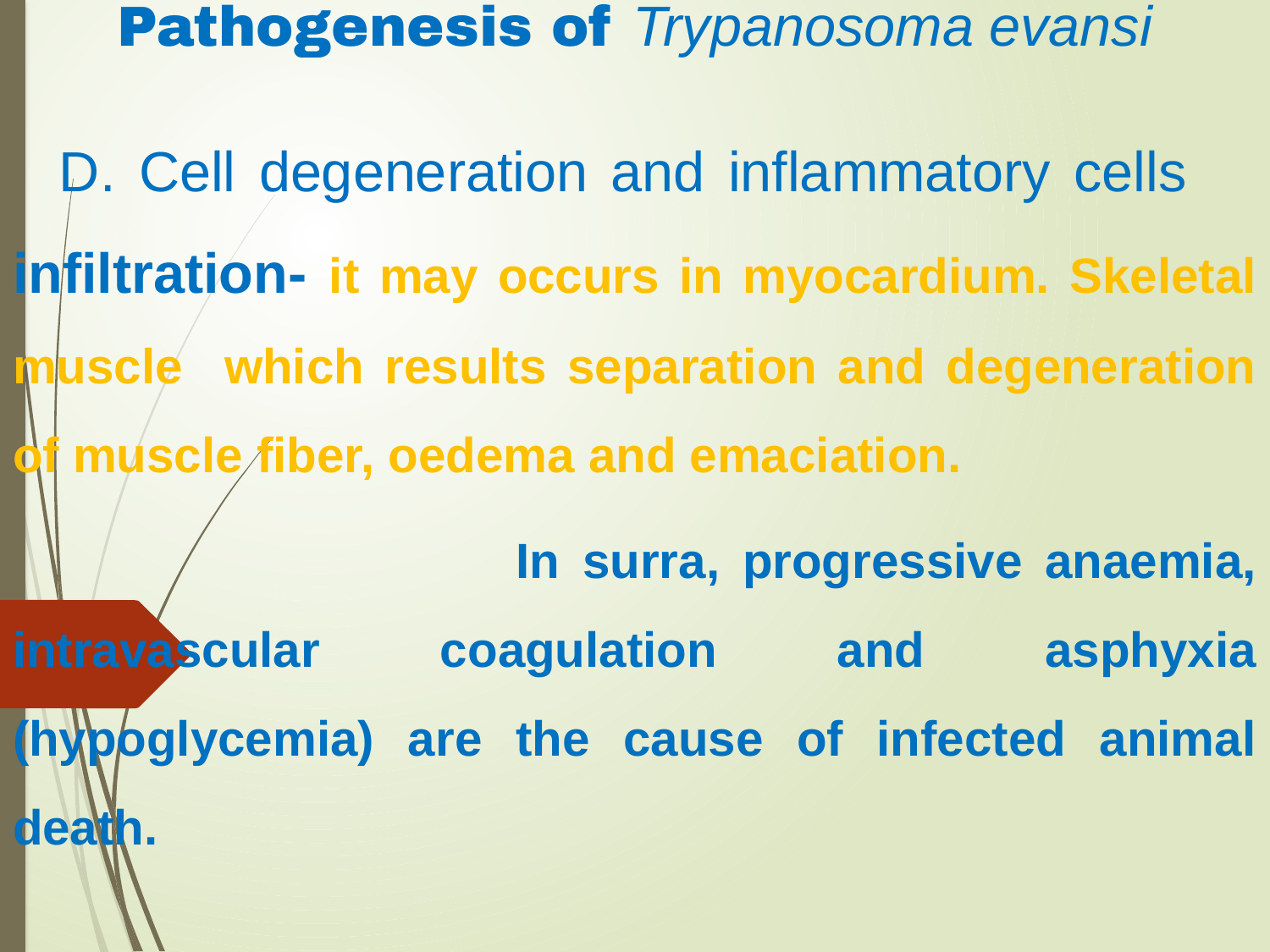

# Pathogenesis of Trypanosoma evansi
  D. Cell degeneration and inflammatory cells    infiltration- it may occurs in myocardium. Skeletal muscle  which results separation and degeneration of muscle fiber, oedema and emaciation.
                      In surra, progressive anaemia, intravascular coagulation and asphyxia (hypoglycemia) are the cause of infected animal death.